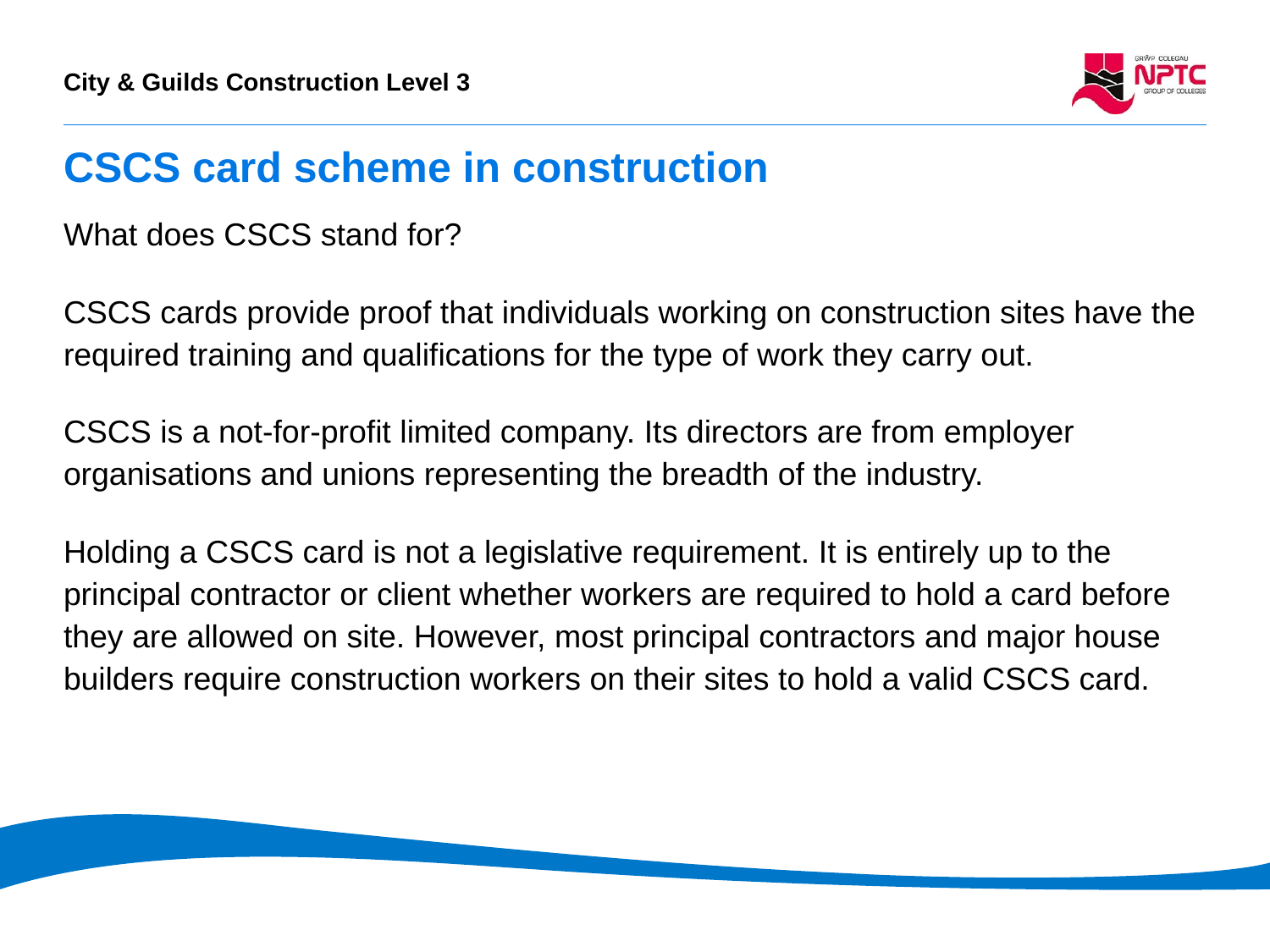

# CSCS card scheme in construction
What does CSCS stand for?
CSCS cards provide proof that individuals working on construction sites have the required training and qualifications for the type of work they carry out.
CSCS is a not-for-profit limited company. Its directors are from employer organisations and unions representing the breadth of the industry.
Holding a CSCS card is not a legislative requirement. It is entirely up to the principal contractor or client whether workers are required to hold a card before they are allowed on site. However, most principal contractors and major house builders require construction workers on their sites to hold a valid CSCS card.